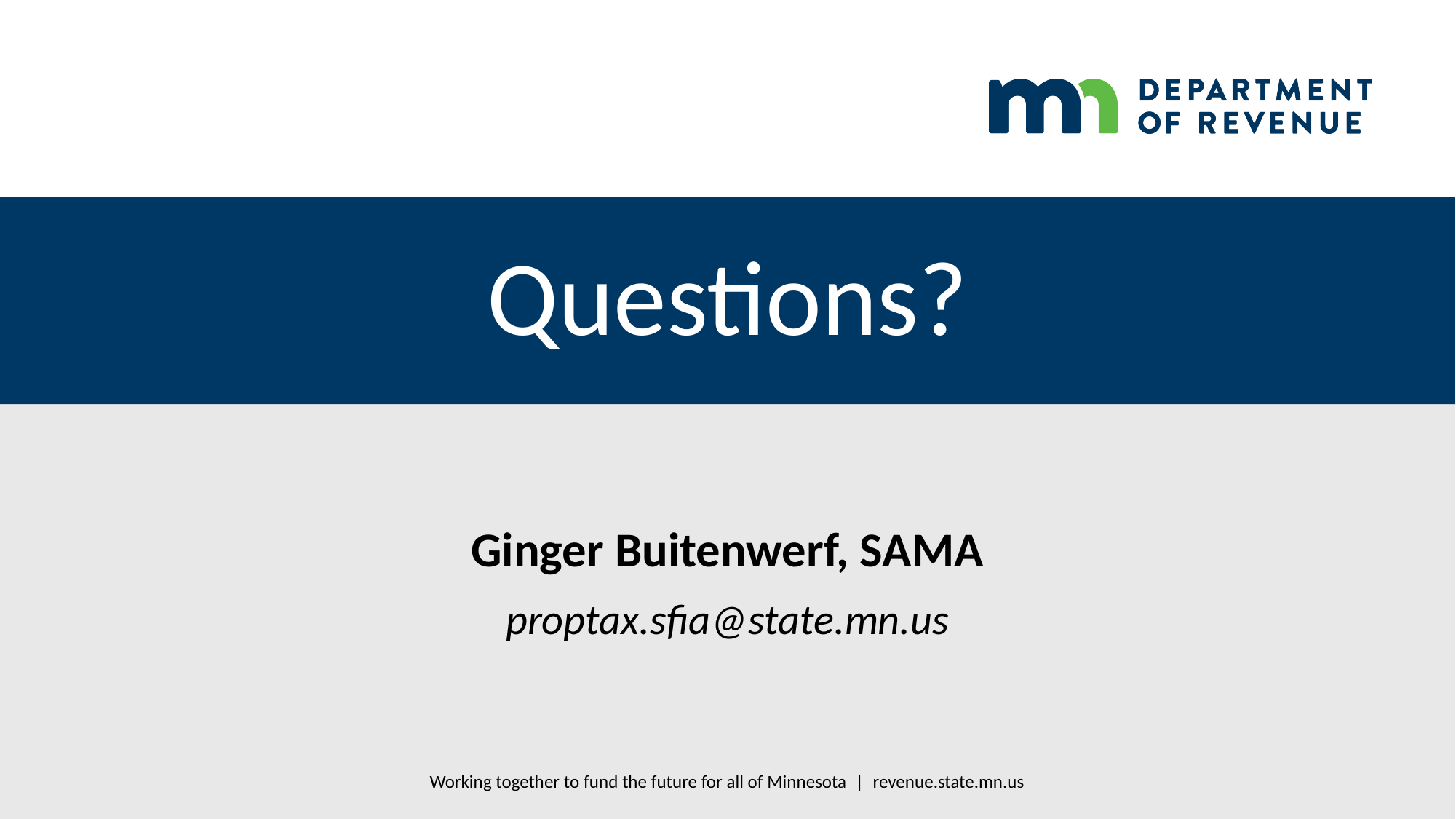

# Questions?
Ginger Buitenwerf, SAMA
proptax.sfia@state.mn.us
Working together to fund the future for all of Minnesota | revenue.state.mn.us